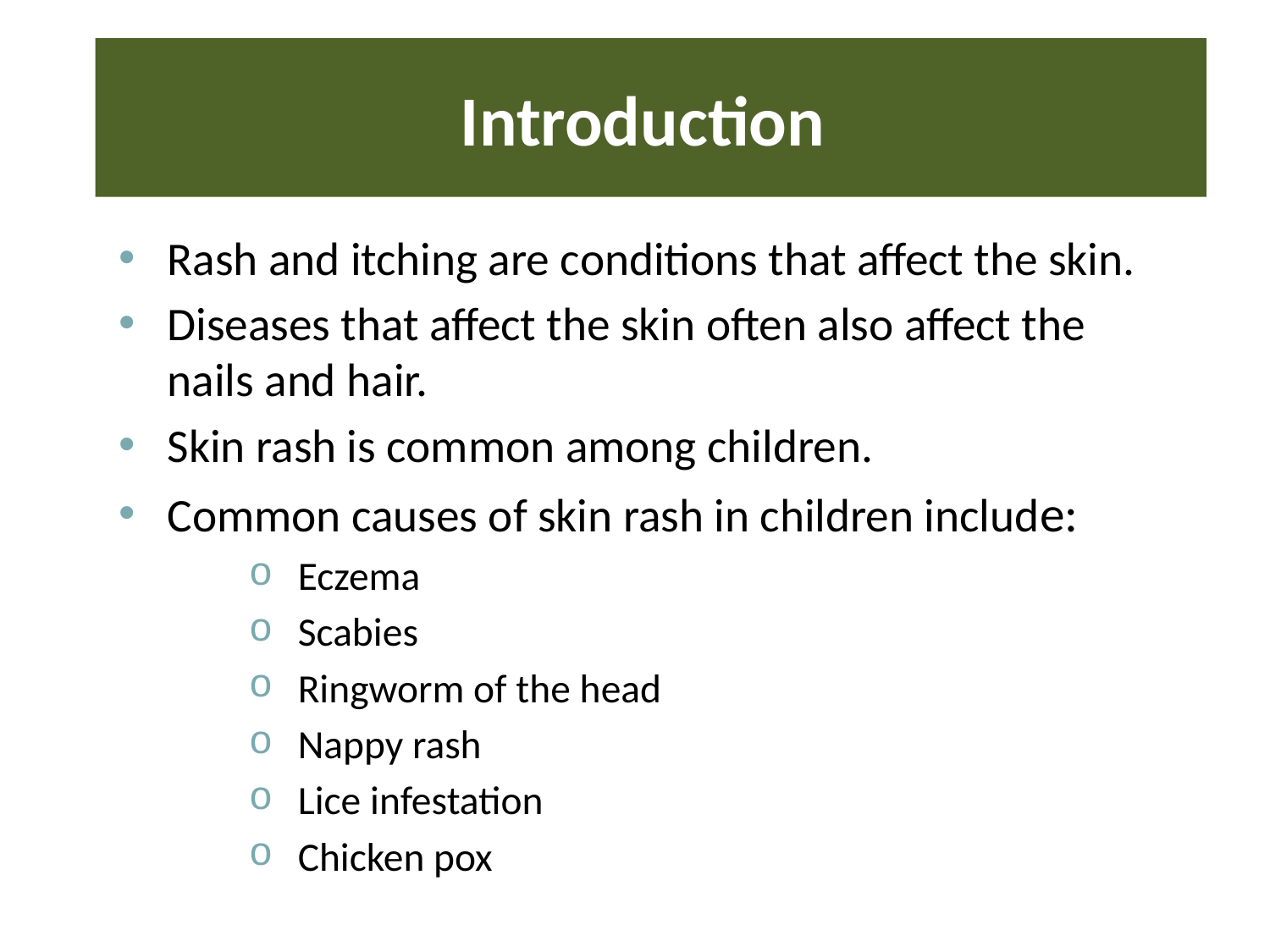

# Introduction
Rash and itching are conditions that affect the skin.
Diseases that affect the skin often also affect the nails and hair.
Skin rash is common among children.
Common causes of skin rash in children include:
Eczema
Scabies
Ringworm of the head
Nappy rash
Lice infestation
Chicken pox